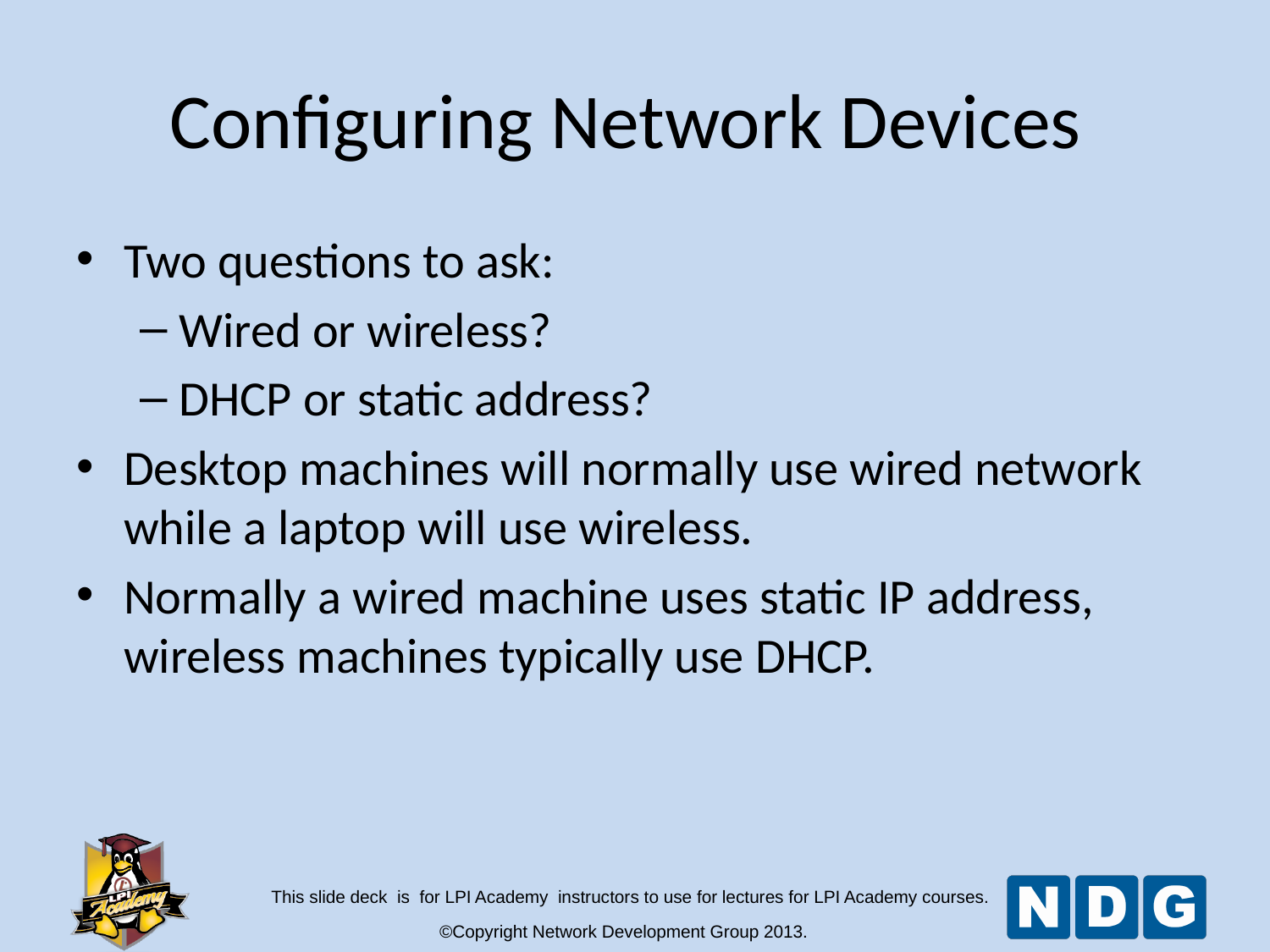

Configuring Network Devices
Two questions to ask:
Wired or wireless?
DHCP or static address?
Desktop machines will normally use wired network while a laptop will use wireless.
Normally a wired machine uses static IP address, wireless machines typically use DHCP.